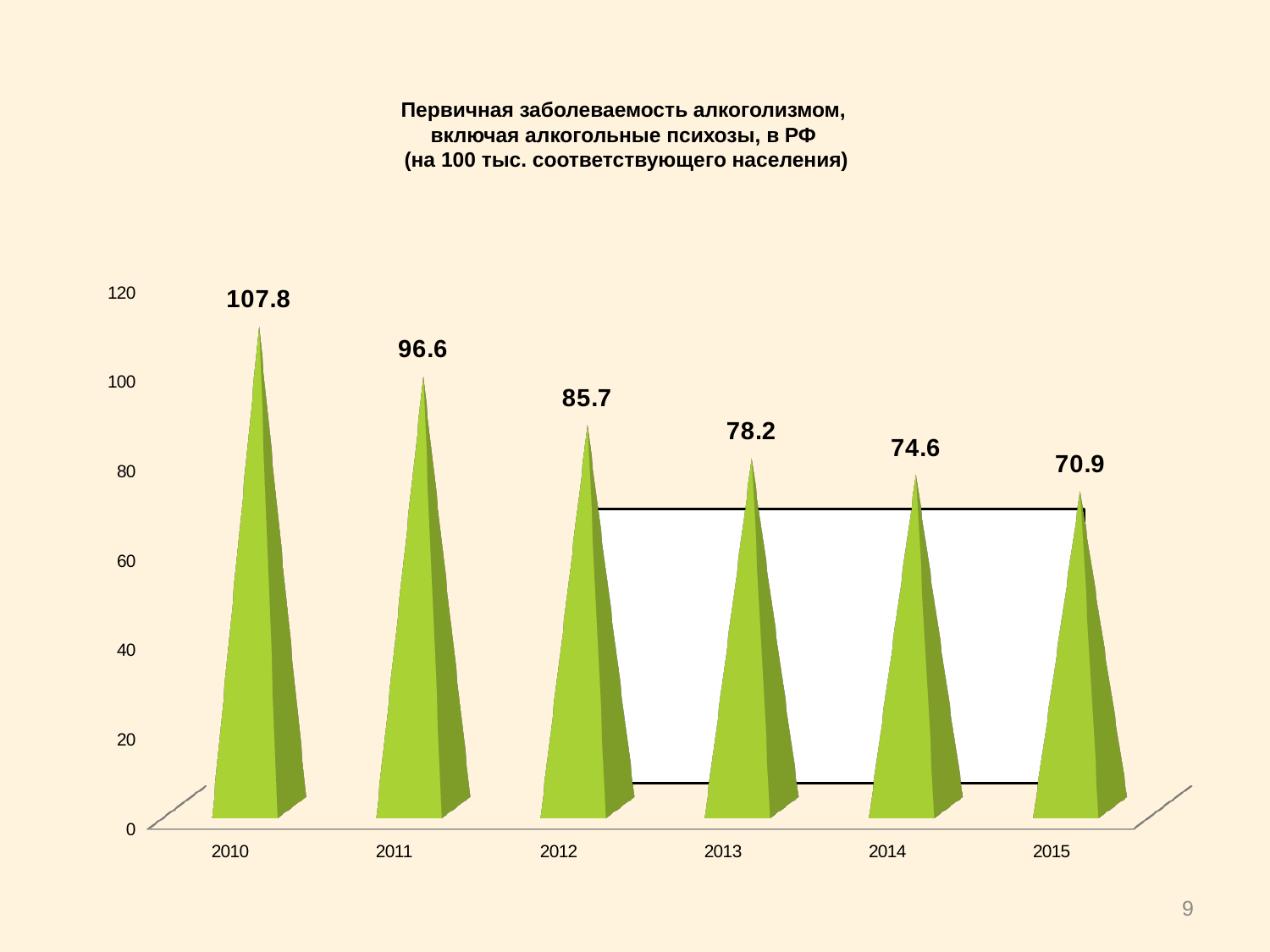

# Первичная заболеваемость алкоголизмом, включая алкогольные психозы, в РФ (на 100 тыс. соответствующего населения)

[unsupported chart]

[unsupported chart]

9